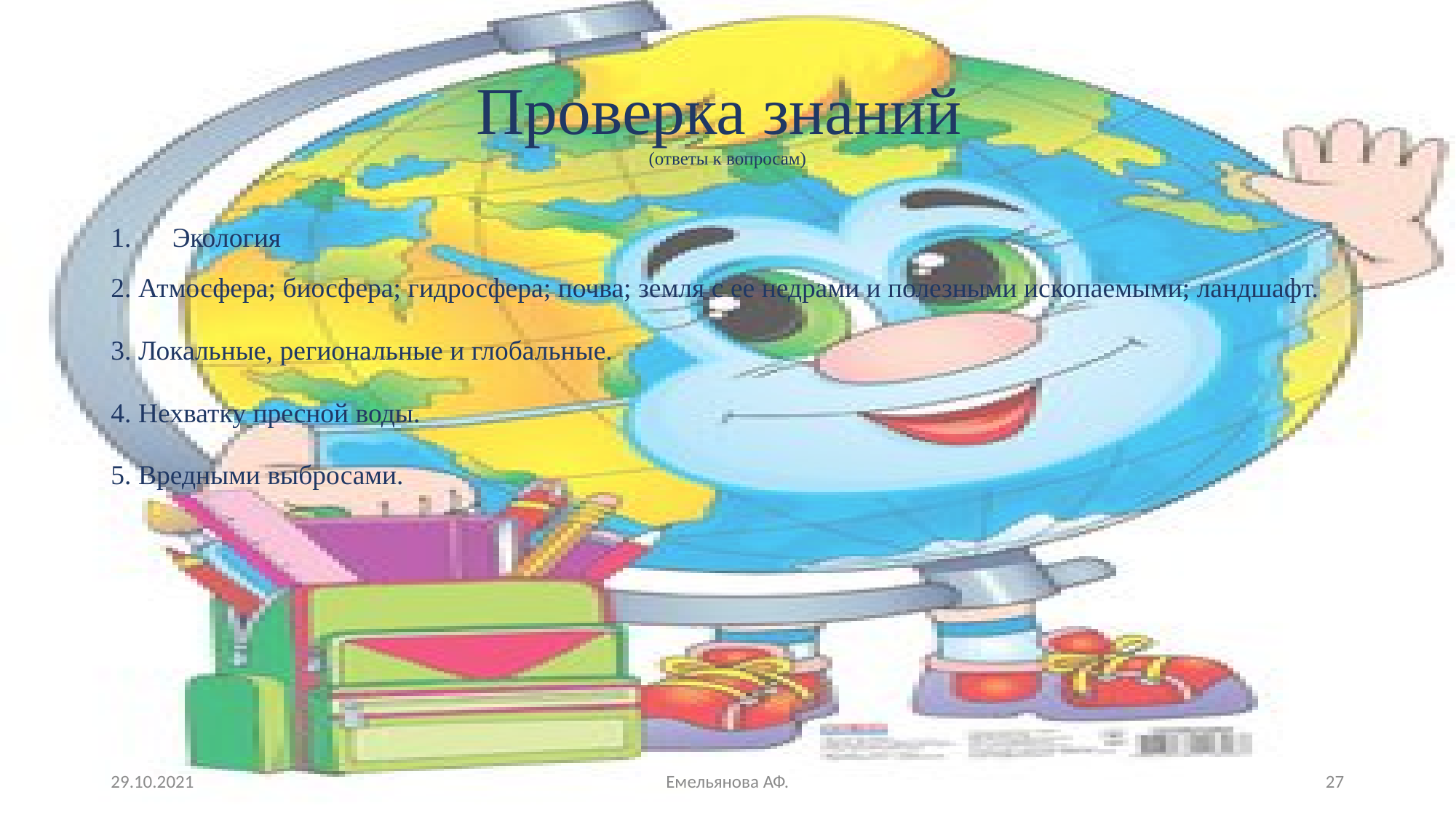

# Проверка знаний (ответы к вопросам)
Экология
2. Атмосфера; биосфера; гидросфера; почва; земля с ее недрами и полезными ископаемыми; ландшафт.
3. Локальные, региональные и глобальные.
4. Нехватку пресной воды.
5. Вредными выбросами.
29.10.2021
Емельянова АФ.
27